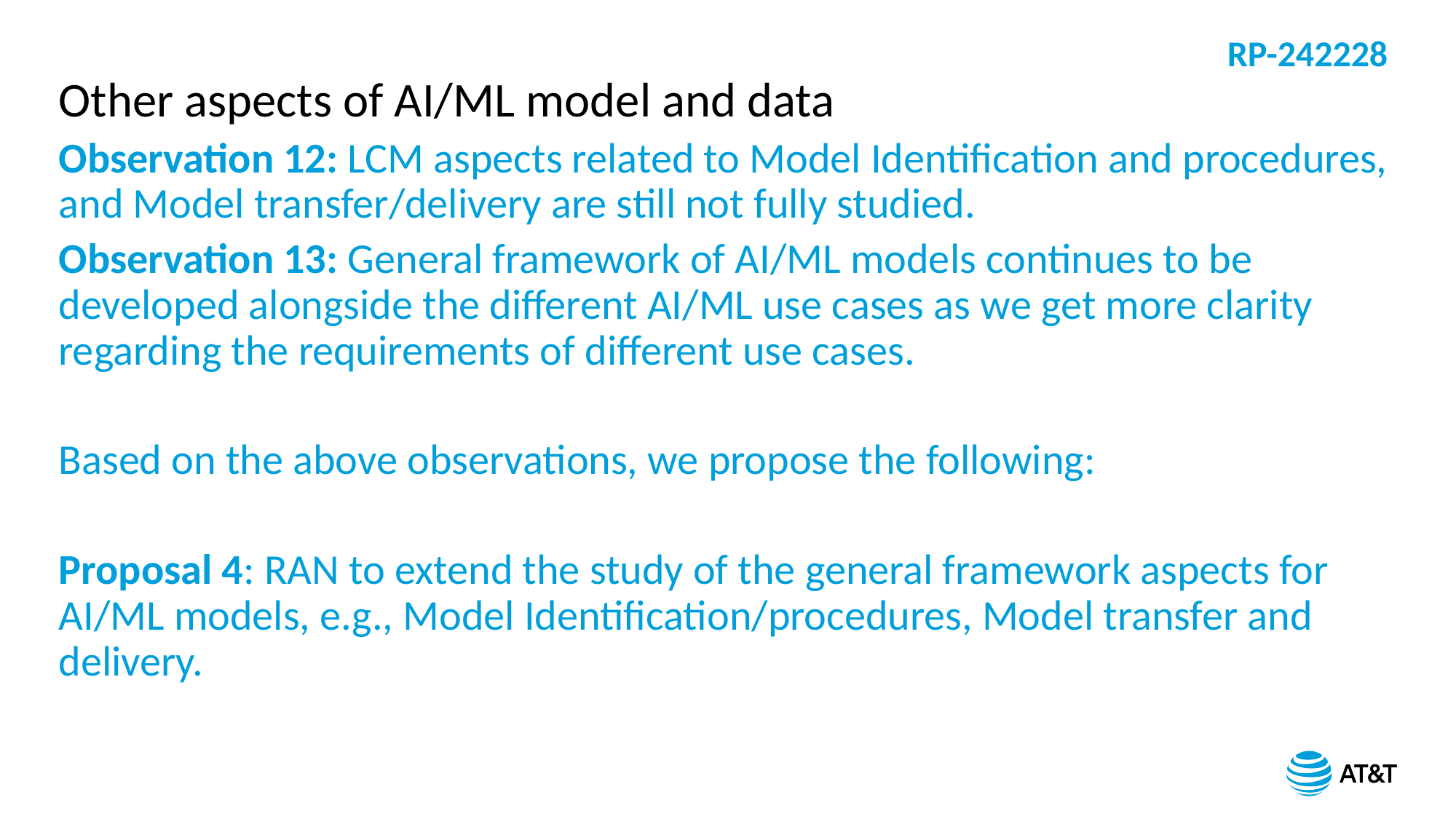

RP-242228
# Other aspects of AI/ML model and data
Observation 12: LCM aspects related to Model Identification and procedures, and Model transfer/delivery are still not fully studied.
Observation 13: General framework of AI/ML models continues to be developed alongside the different AI/ML use cases as we get more clarity regarding the requirements of different use cases.

Based on the above observations, we propose the following:

Proposal 4: RAN to extend the study of the general framework aspects for AI/ML models, e.g., Model Identification/procedures, Model transfer and delivery.